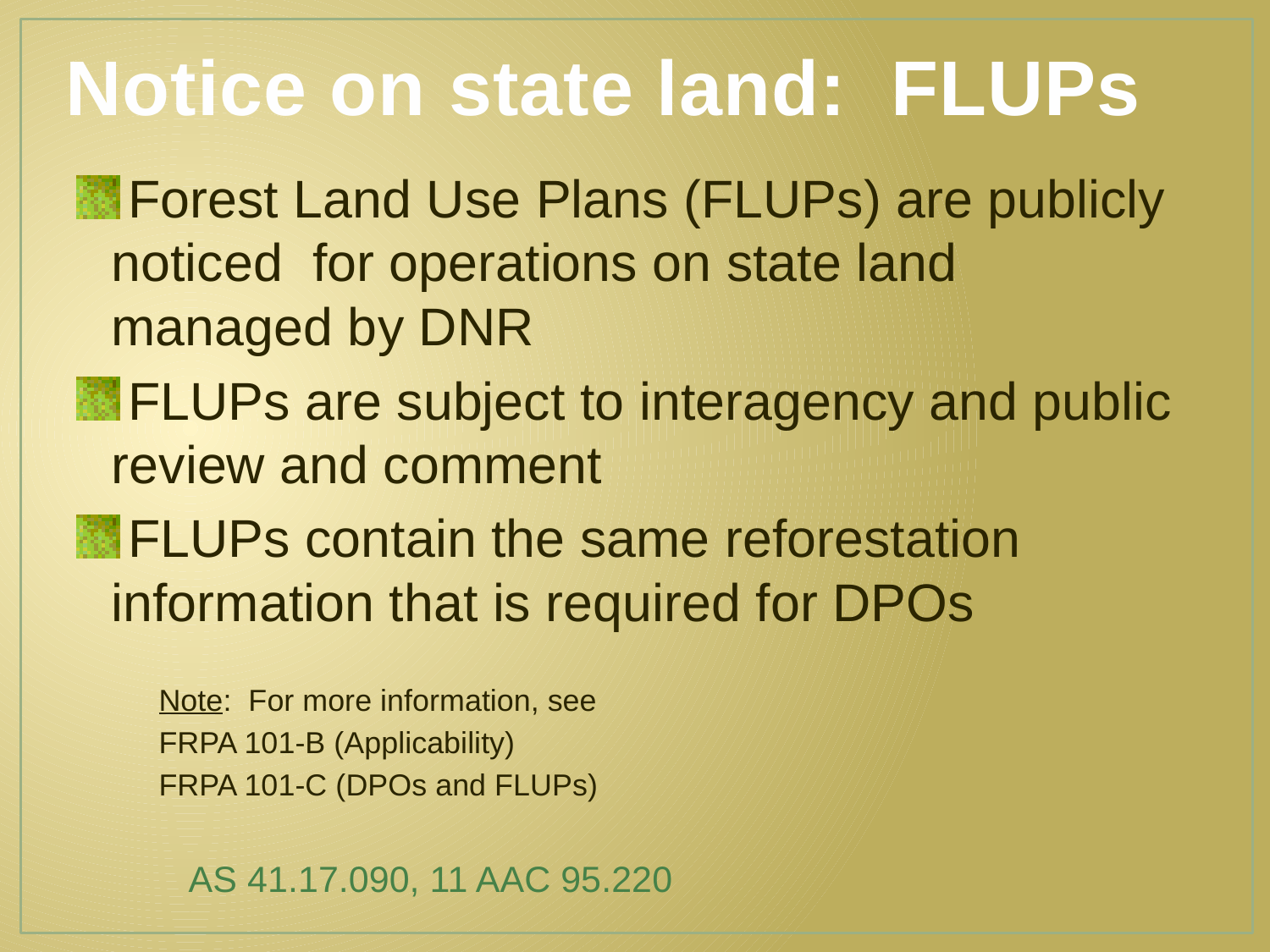

# Notice on state land:  FLUPs
 Forest Land Use Plans (FLUPs) are publicly noticed  for operations on state land managed by DNR
 FLUPs are subject to interagency and public review and comment
 FLUPs contain the same reforestation information that is required for DPOs

Note:  For more information, see
	FRPA 101-B (Applicability)
	FRPA 101-C (DPOs and FLUPs)

				       AS 41.17.090, 11 AAC 95.220